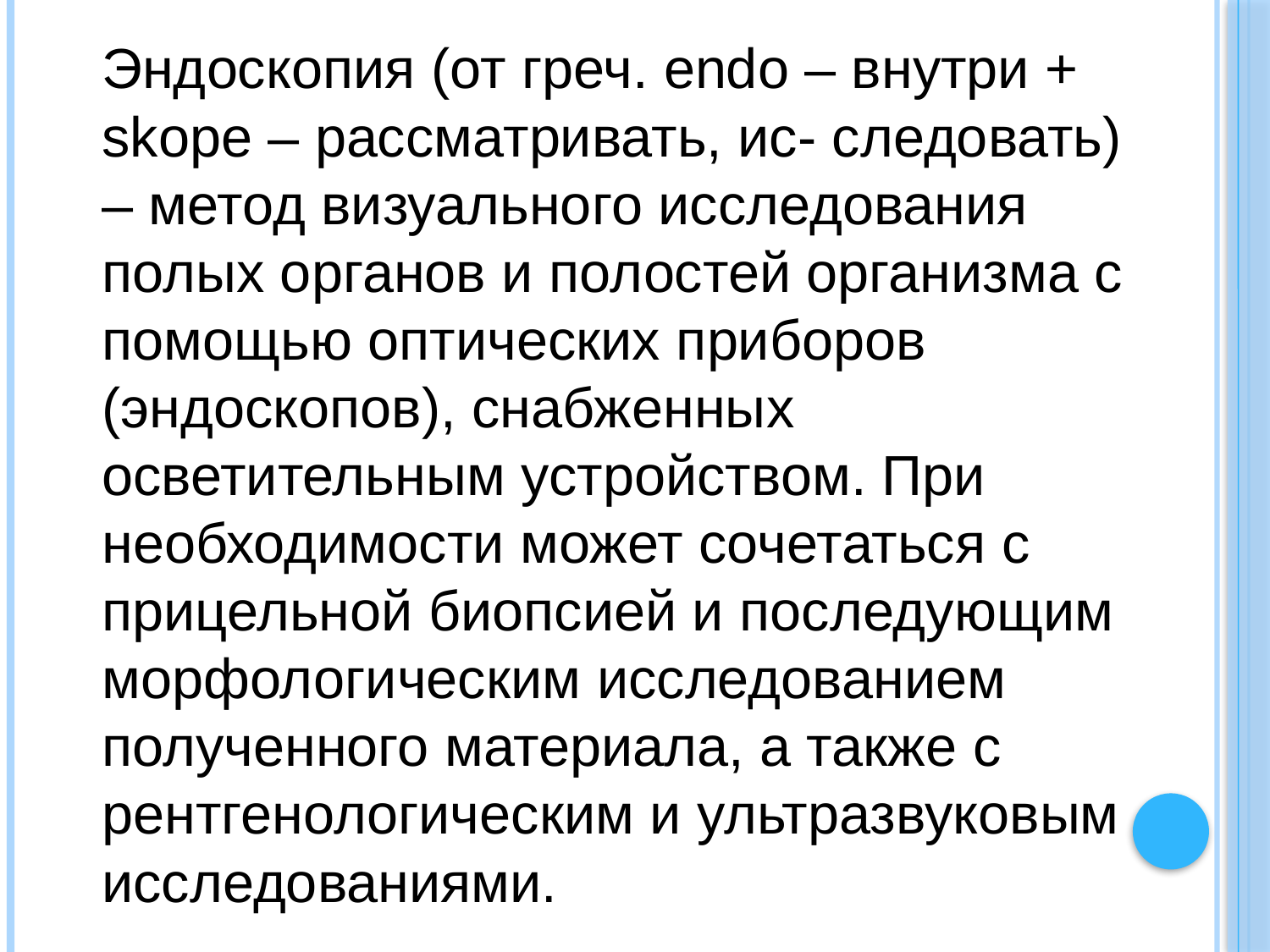

Эндоскопия (от греч. endo – внутри + skope – рассматривать, ис- следовать) – метод визуального исследования полых органов и полостей организма с помощью оптических приборов (эндоскопов), снабженных осветительным устройством. При необходимости может сочетаться с прицельной биопсией и последующим морфологическим исследованием полученного материала, а также с рентгенологическим и ультразвуковым исследованиями.